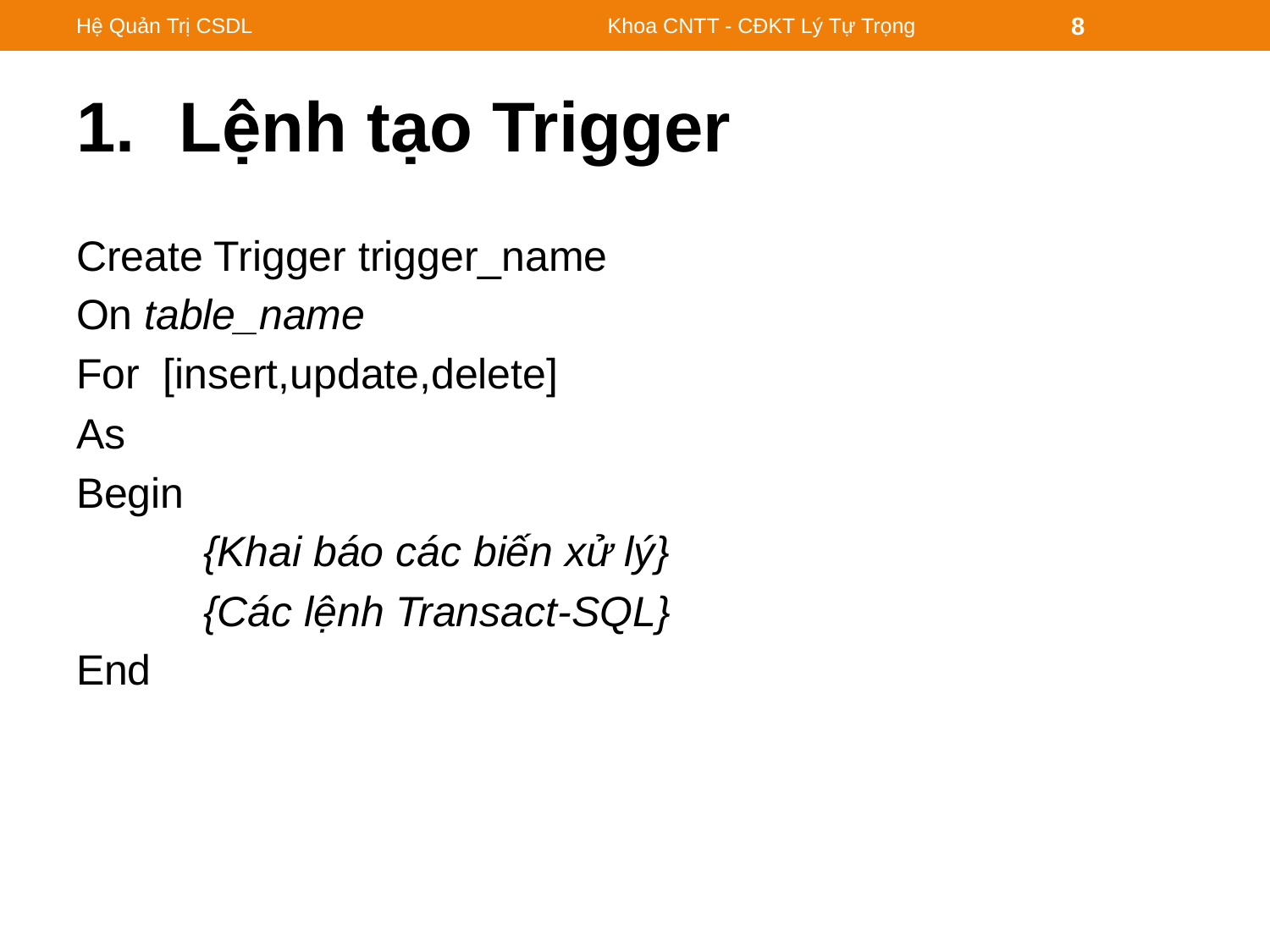

Hệ Quản Trị CSDL
Khoa CNTT - CĐKT Lý Tự Trọng
8
# Lệnh tạo Trigger
Create Trigger trigger_name
On table_name
For  [insert,update,delete]
As
Begin
	{Khai báo các biến xử lý}
	{Các lệnh Transact-SQL}
End